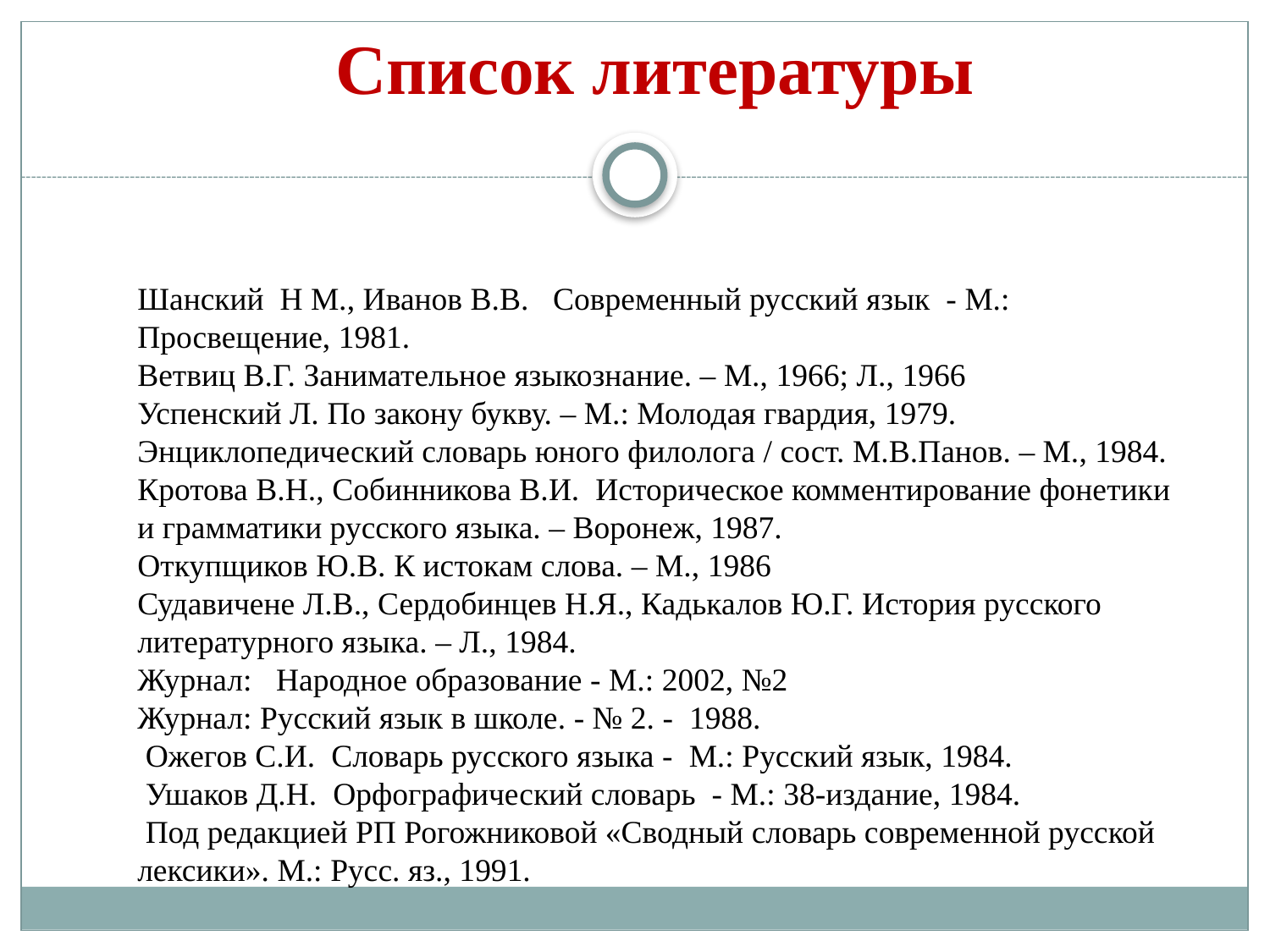

Список литературы

Шанский  Н М., Иванов В.В.   Современный русский язык  - М.: Просвещение, 1981.
Ветвиц В.Г. Занимательное языкознание. – М., 1966; Л., 1966
Успенский Л. По закону букву. – М.: Молодая гвардия, 1979.
Энциклопедический словарь юного филолога / сост. М.В.Панов. – М., 1984.
Кротова В.Н., Собинникова В.И.  Историческое комментирование фонетики и грамматики русского языка. – Воронеж, 1987.
Откупщиков Ю.В. К истокам слова. – М., 1986
Судавичене Л.В., Сердобинцев Н.Я., Кадькалов Ю.Г. История русского литературного языка. – Л., 1984.
Журнал:   Народное образование - М.: 2002, №2
Журнал: Русский язык в школе. - № 2. -  1988.
 Ожегов С.И.  Словарь русского языка -  М.: Русский язык, 1984.
 Ушаков Д.Н.  Орфографический словарь  - М.: 38-издание, 1984.
 Под редакцией РП Рогожниковой «Сводный словарь современной русской лексики». М.: Русс. яз., 1991.